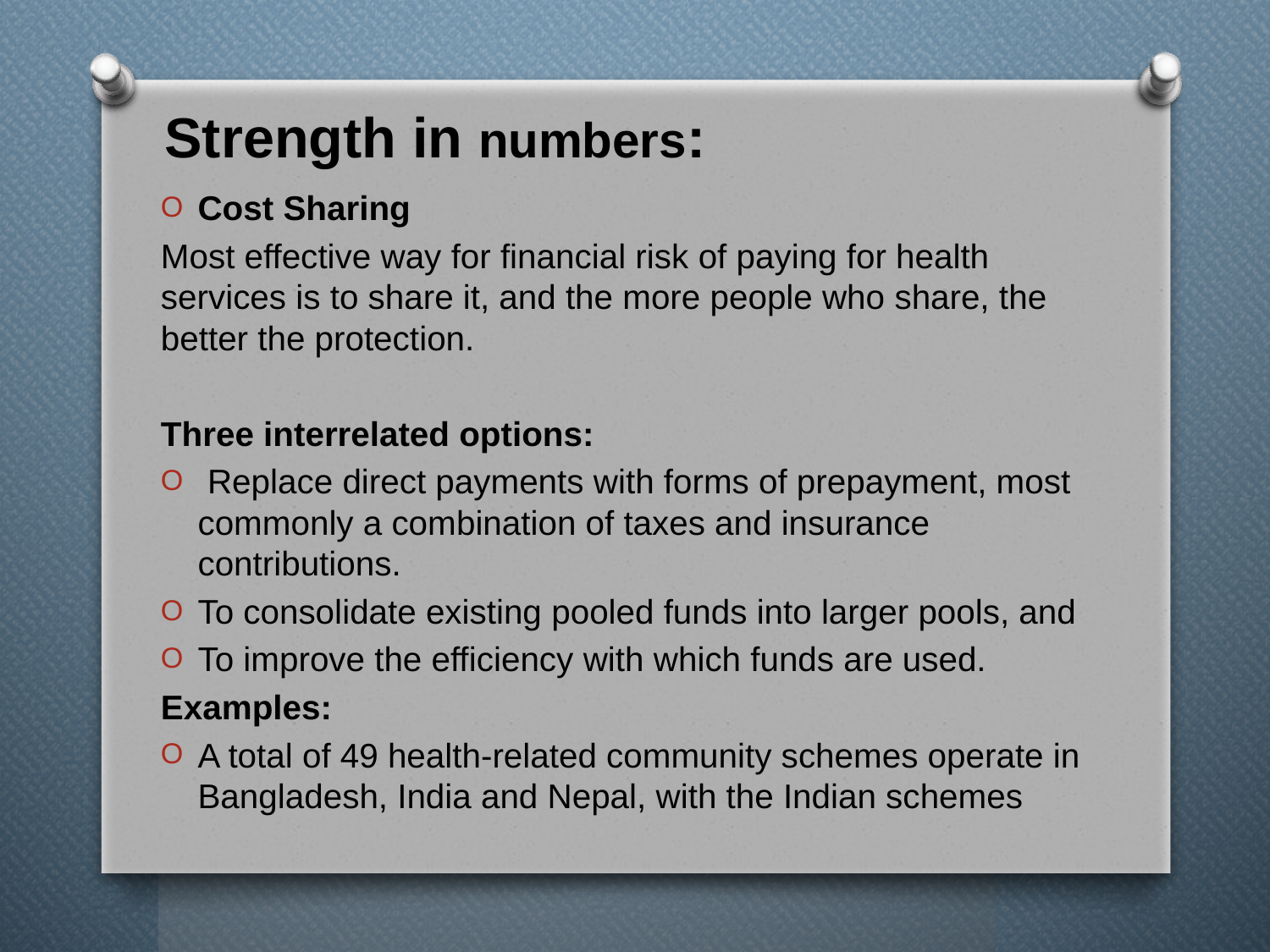

# Strength in numbers:
Cost Sharing
Most effective way for financial risk of paying for health services is to share it, and the more people who share, the better the protection.

Three interrelated options:
 Replace direct payments with forms of prepayment, most commonly a combination of taxes and insurance contributions.
To consolidate existing pooled funds into larger pools, and
To improve the efficiency with which funds are used.
Examples:
A total of 49 health-related community schemes operate in Bangladesh, India and Nepal, with the Indian schemes